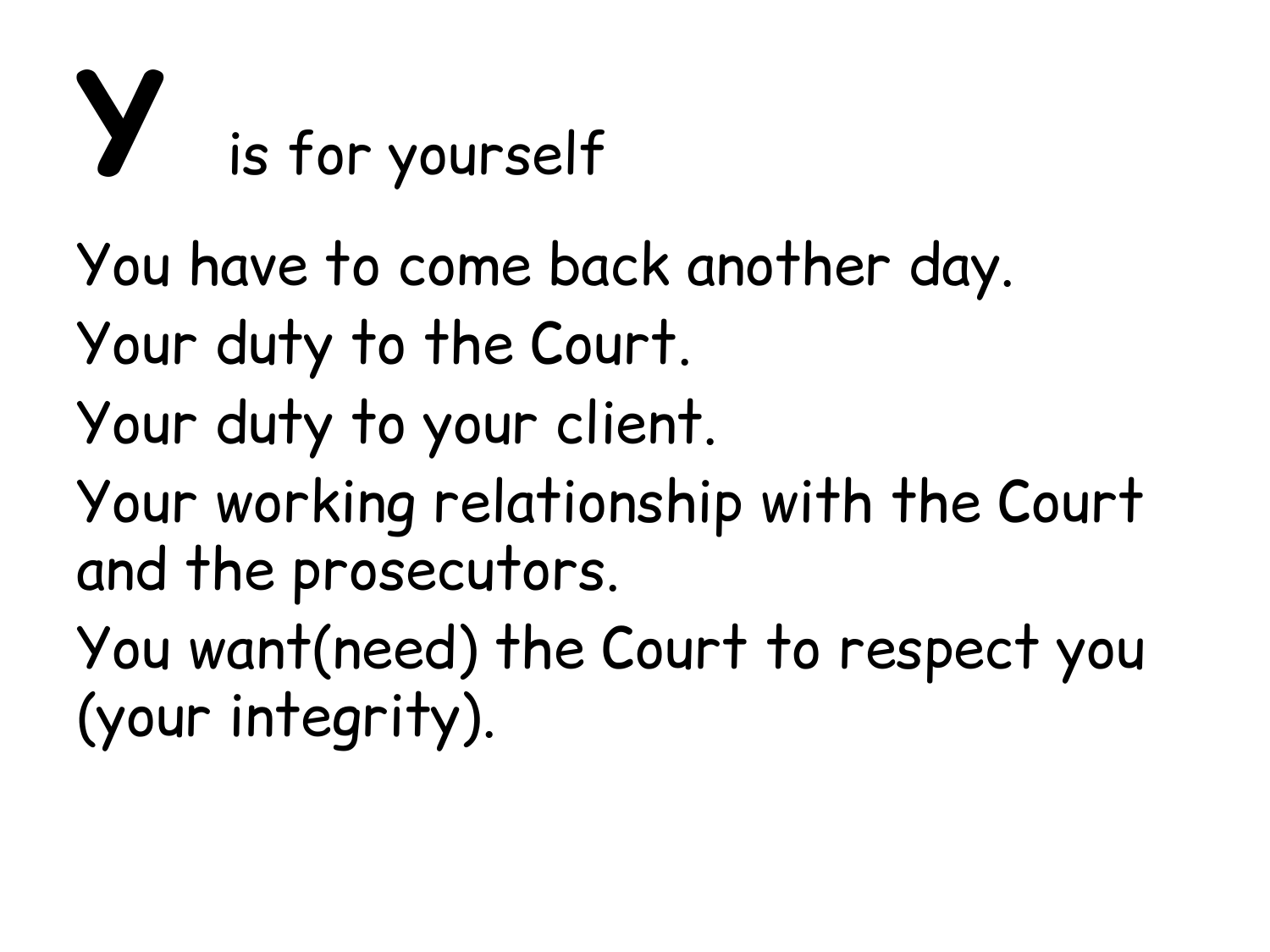

# Y is for yourself
You have to come back another day.
Your duty to the Court.
Your duty to your client.
Your working relationship with the Court and the prosecutors.
You want(need) the Court to respect you (your integrity).